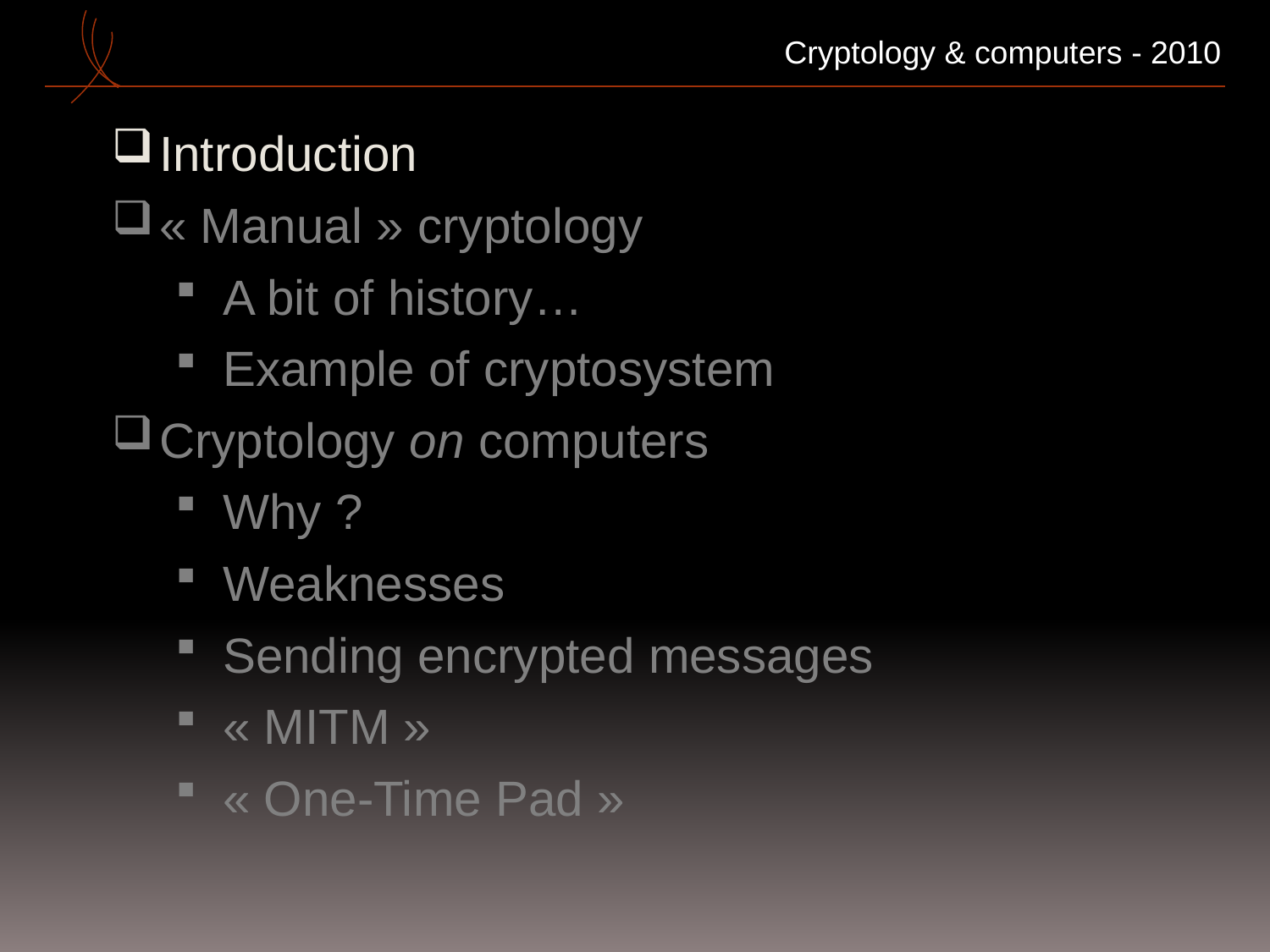

Cryptology & computers - 2010
Introduction
« Manual » cryptology
A bit of history…
Example of cryptosystem
Cryptology on computers
Why ?
Weaknesses
Sending encrypted messages
« MITM »
« One-Time Pad »